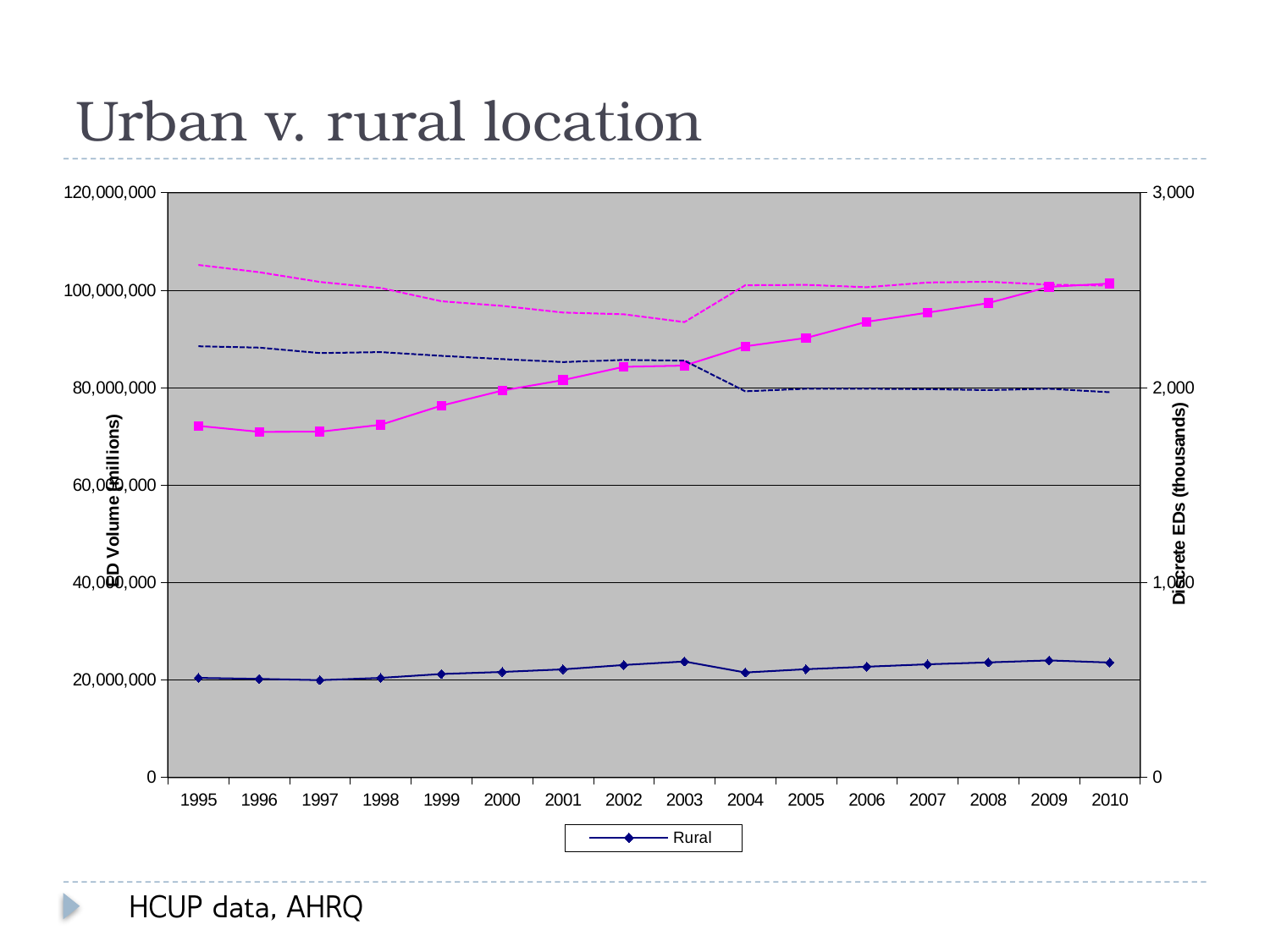

# Urban v. rural location

### Chart

| Category | Rural | Urban |  |  |
|---|---|---|---|---|
| 1995 | 20403577.0 | 72140131.0 | 2212.0 | 2629.0 |
| 1996 | 20198620.0 | 70914526.0 | 2205.0 | 2592.0 |
| 1997 | 19942948.0 | 70937242.0 | 2177.0 | 2542.0 |
| 1998 | 20409720.0 | 72359303.0 | 2182.0 | 2511.0 |
| 1999 | 21205825.0 | 76291957.0 | 2163.0 | 2443.0 |
| 2000 | 21625747.0 | 79383559.0 | 2146.0 | 2419.0 |
| 2001 | 22160006.0 | 81534355.0 | 2131.0 | 2385.0 |
| 2002 | 23048045.0 | 84263742.0 | 2142.0 | 2376.0 |
| 2003 | 23768593.0 | 84511418.0 | 2138.0 | 2336.0 |
| 2004 | 21517333.0 | 88467776.0 | 1981.0 | 2525.0 |
| 2005 | 22188569.0 | 90175549.0 | 1994.0 | 2527.0 |
| 2006 | 22701138.0 | 93505338.0 | 1994.0 | 2515.0 |
| 2007 | 23191115.0 | 95375385.0 | 1992.0 | 2539.0 |
| 2008 | 23581461.0 | 97334033.0 | 1987.0 | 2543.0 |
| 2009 | 23993292.0 | 100669682.0 | 1994.0 | 2528.0 |
| 2010 | 23552340.0 | 101347471.0 | 1976.0 | 2523.0 |
HCUP data, AHRQ